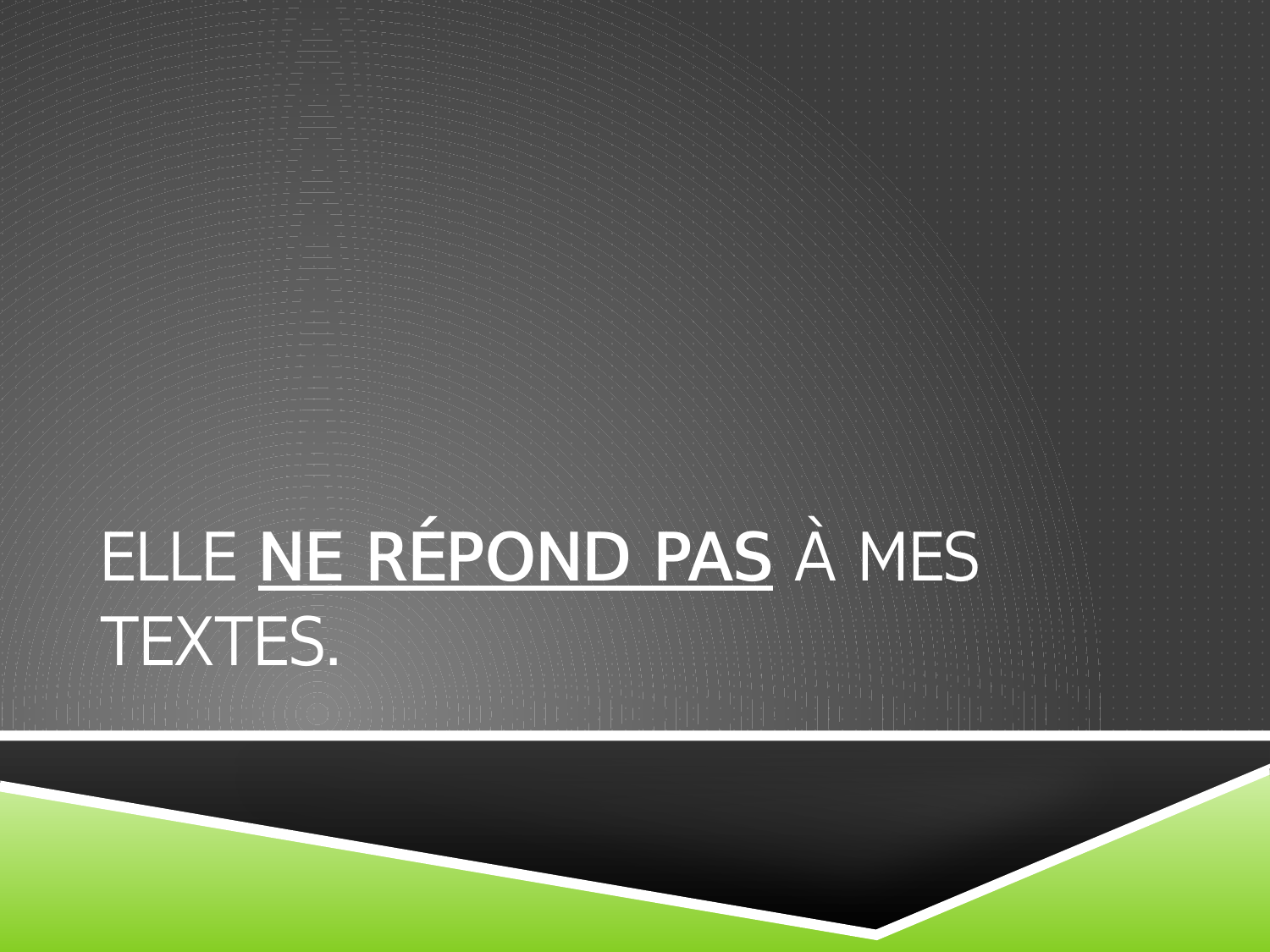

# Elle ne répond pas à mes textes.